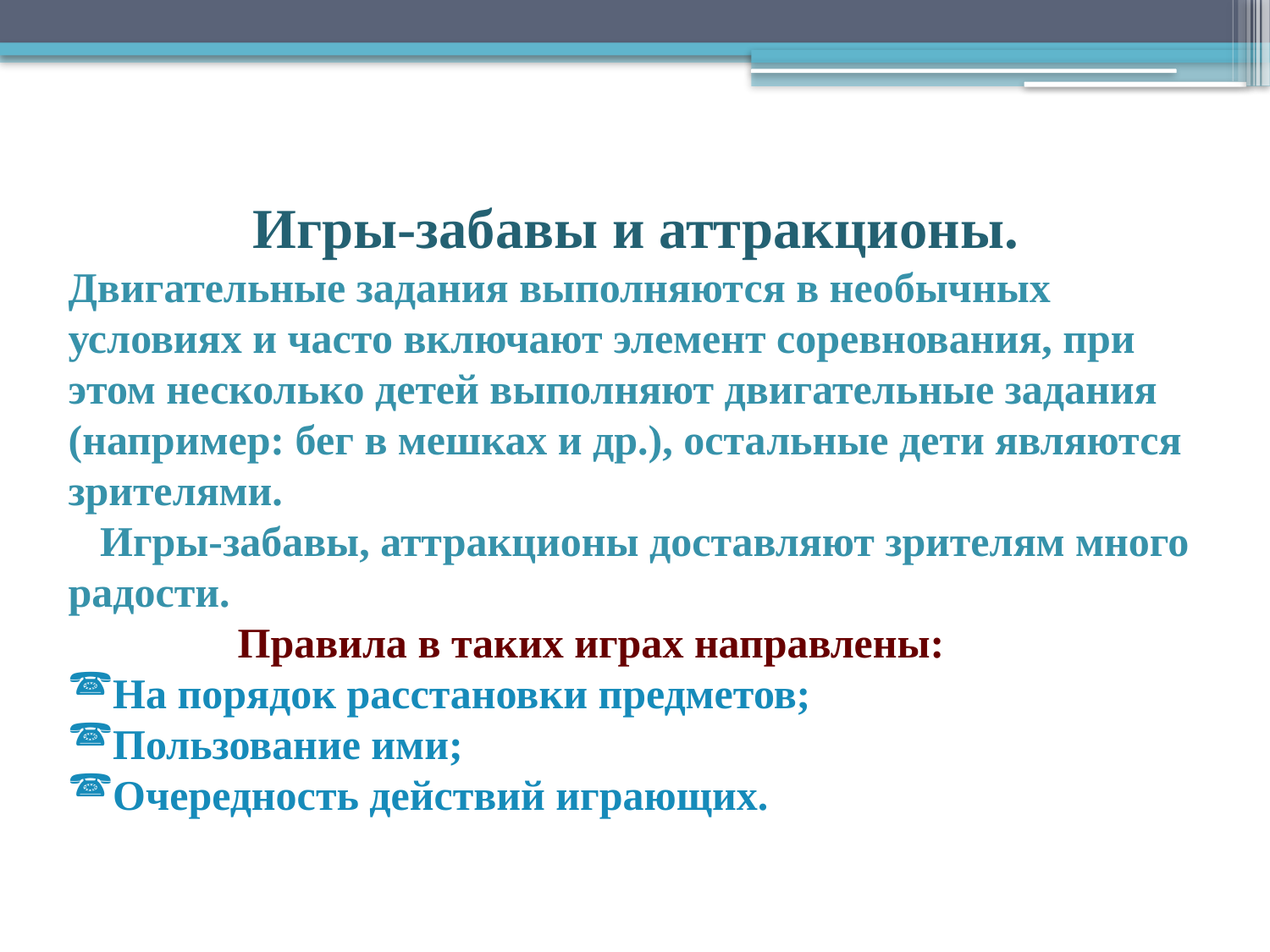

Игры-забавы и аттракционы.    Двигательные задания выполняются в необычных условиях и часто включают элемент соревнования, при этом несколько детей выполняют двигательные задания
(например: бег в мешках и др.), остальные дети являются зрителями.
   Игры-забавы, аттракционы доставляют зрителям много радости.
                Правила в таких играх направлены:
На порядок расстановки предметов;
Пользование ими;
Очередность действий играющих.